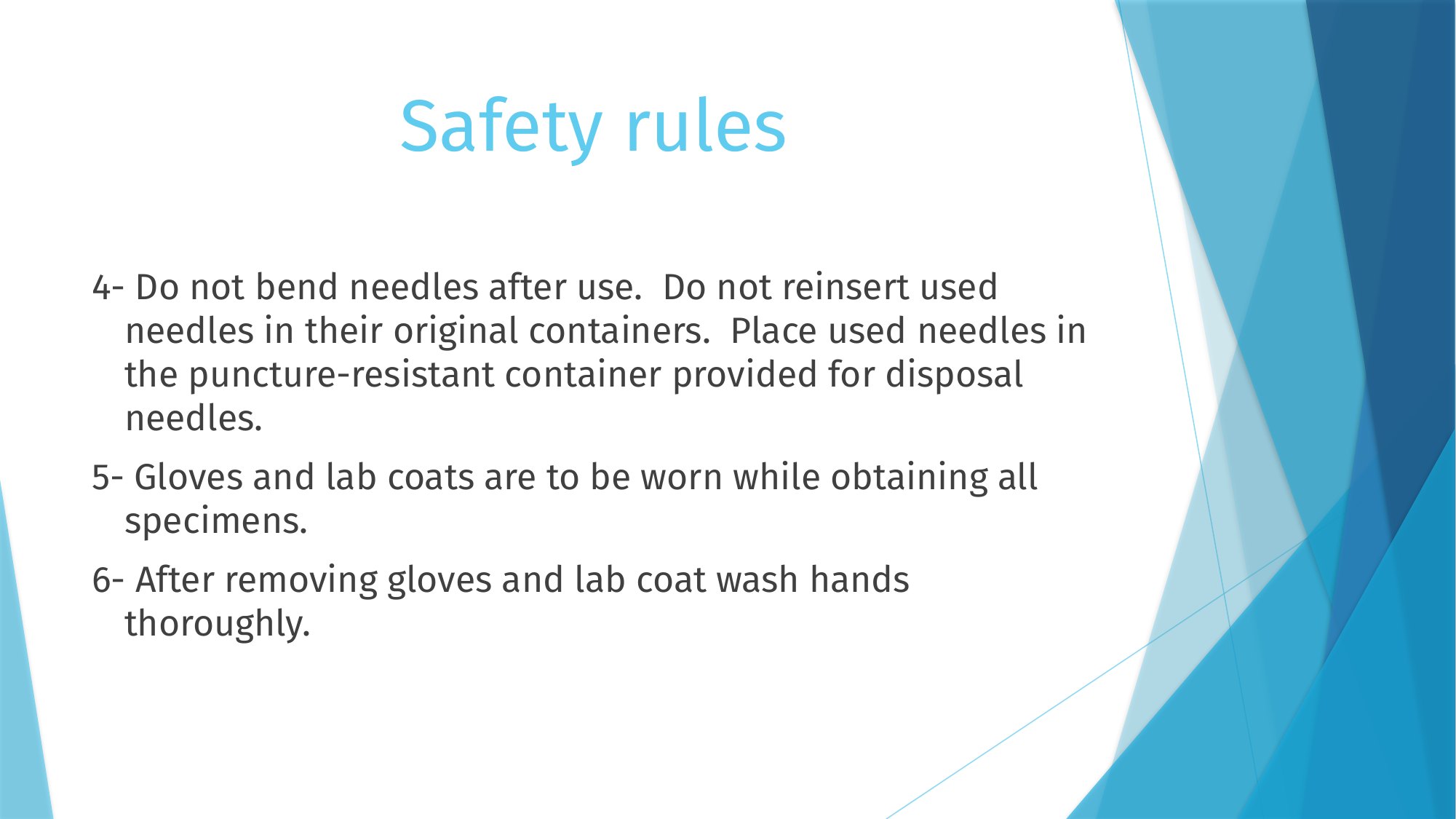

# Safety rules
4- Do not bend needles after use.  Do not reinsert used needles in their original containers.  Place used needles in the puncture-resistant container provided for disposal needles.
5- Gloves and lab coats are to be worn while obtaining all specimens.
6- After removing gloves and lab coat wash hands thoroughly.